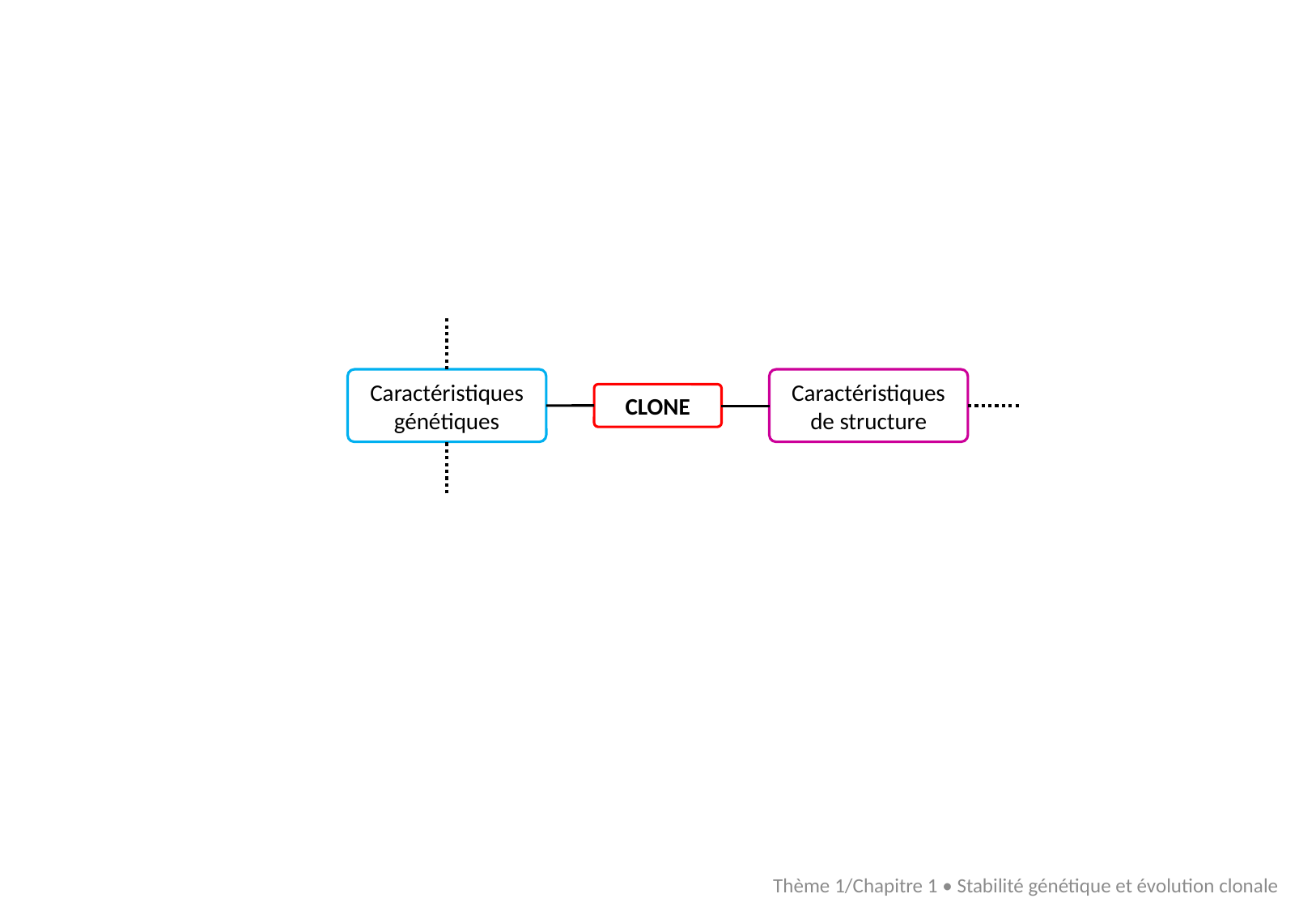

Caractéristiques génétiques
Caractéristiques de structure
CLONE
Thème 1/Chapitre 1 • Stabilité génétique et évolution clonale